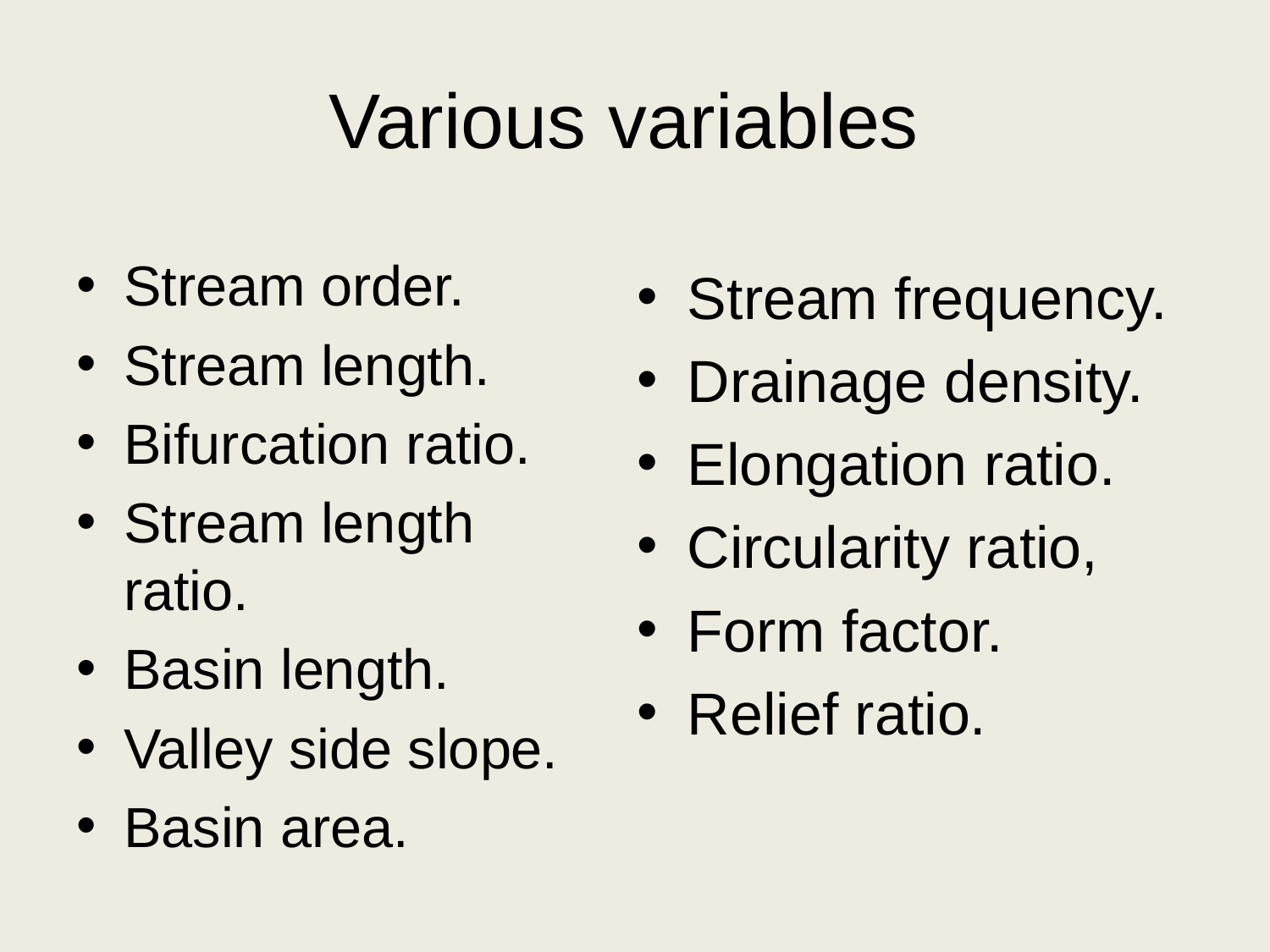

# Various variables
Stream order.
Stream length.
Bifurcation ratio.
Stream length ratio.
Basin length.
Valley side slope.
Basin area.

Stream frequency.
Drainage density.
Elongation ratio.
Circularity ratio,
Form factor.
Relief ratio.